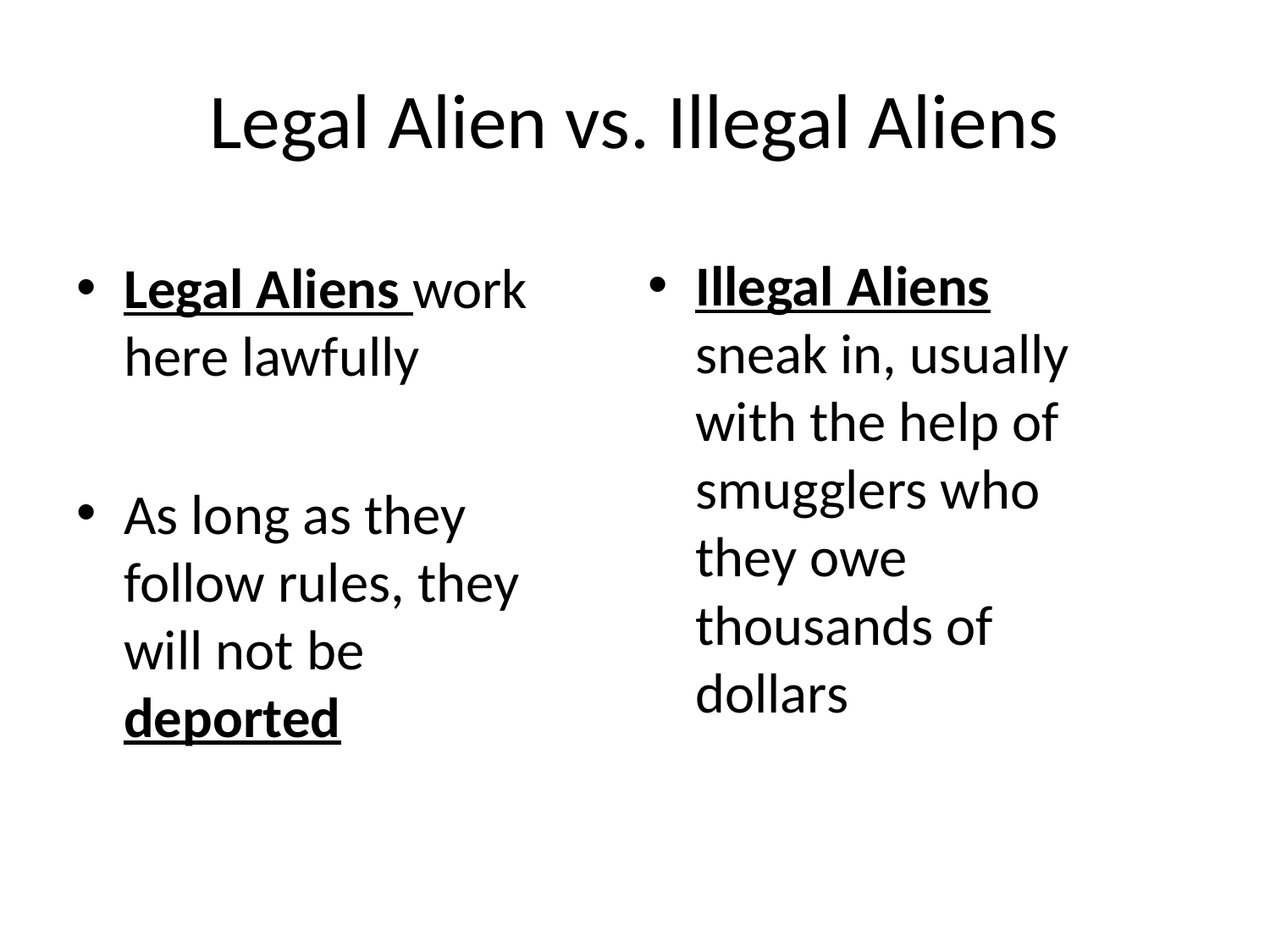

# Legal Alien vs. Illegal Aliens
Illegal Aliens sneak in, usually with the help of smugglers who they owe thousands of dollars
Legal Aliens work here lawfully

As long as they follow rules, they will not be deported